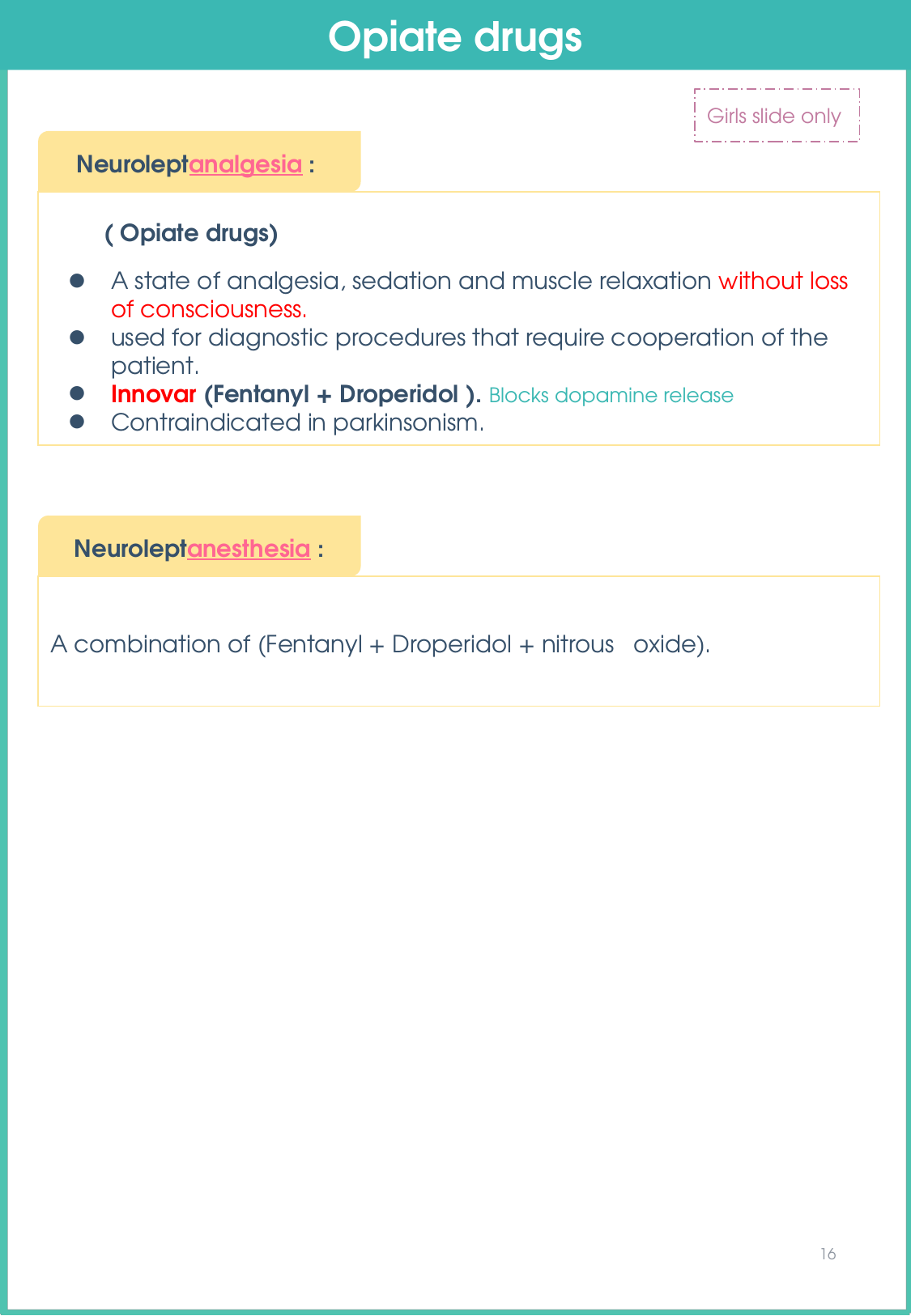

Opiate drugs
Girls slide only
Neuroleptanalgesia :

        ( Opiate drugs)
A state of analgesia, sedation and muscle relaxation without loss of consciousness.
used for diagnostic procedures that require cooperation of the patient.
Innovar (Fentanyl + Droperidol ). Blocks dopamine release
Contraindicated in parkinsonism.
Neuroleptanesthesia :
A combination of (Fentanyl + Droperidol + nitrous   oxide).
16